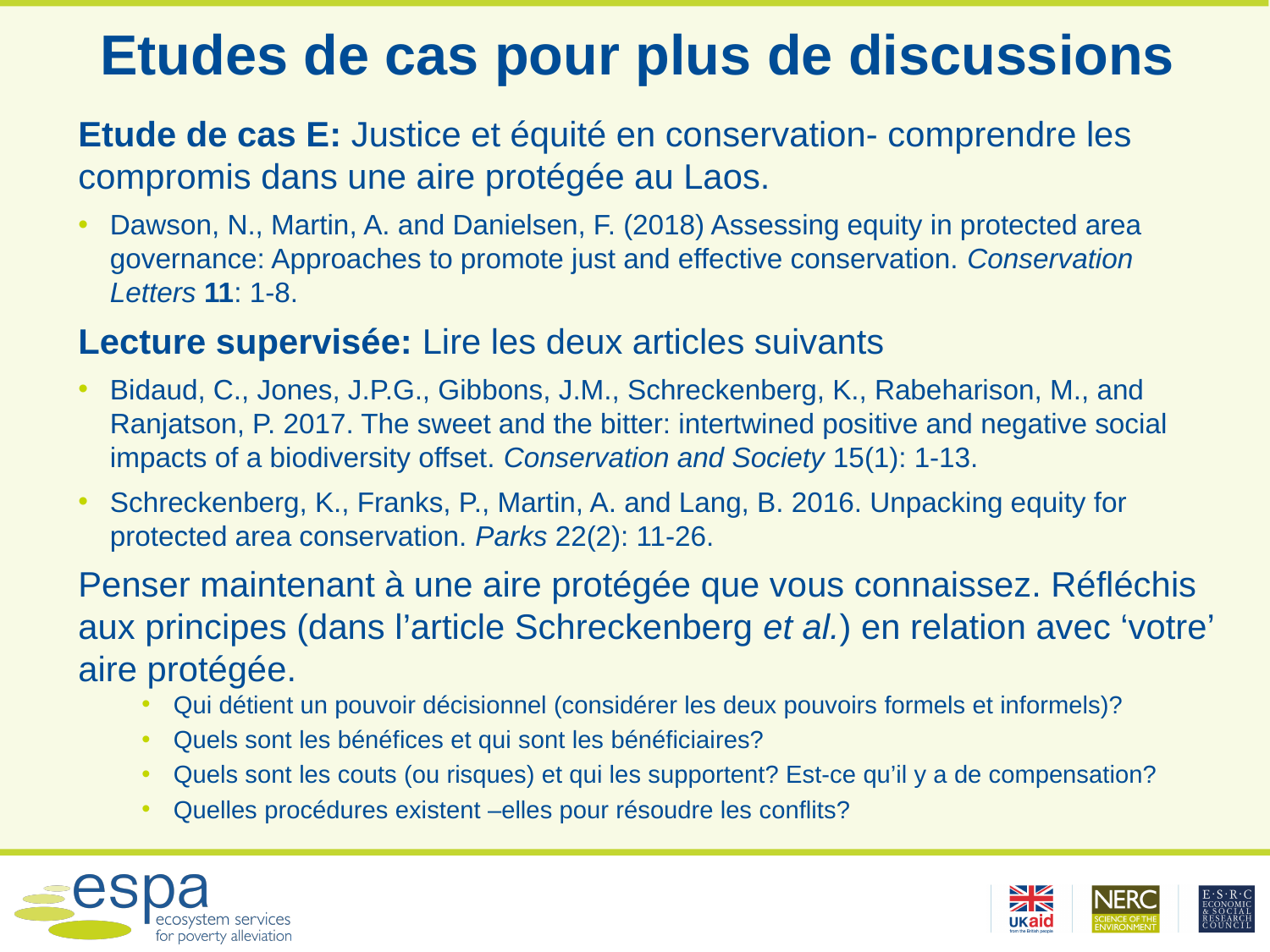

# Etudes de cas pour plus de discussions
Etude de cas E: Justice et équité en conservation- comprendre les compromis dans une aire protégée au Laos.
Dawson, N., Martin, A. and Danielsen, F. (2018) Assessing equity in protected area governance: Approaches to promote just and effective conservation. Conservation Letters 11: 1-8.
Lecture supervisée: Lire les deux articles suivants
Bidaud, C., Jones, J.P.G., Gibbons, J.M., Schreckenberg, K., Rabeharison, M., and Ranjatson, P. 2017. The sweet and the bitter: intertwined positive and negative social impacts of a biodiversity offset. Conservation and Society 15(1): 1-13.
Schreckenberg, K., Franks, P., Martin, A. and Lang, B. 2016. Unpacking equity for protected area conservation. Parks 22(2): 11-26.
Penser maintenant à une aire protégée que vous connaissez. Réfléchis aux principes (dans l’article Schreckenberg et al.) en relation avec ‘votre’ aire protégée.
Qui détient un pouvoir décisionnel (considérer les deux pouvoirs formels et informels)?
Quels sont les bénéfices et qui sont les bénéficiaires?
Quels sont les couts (ou risques) et qui les supportent? Est-ce qu’il y a de compensation?
Quelles procédures existent –elles pour résoudre les conflits?